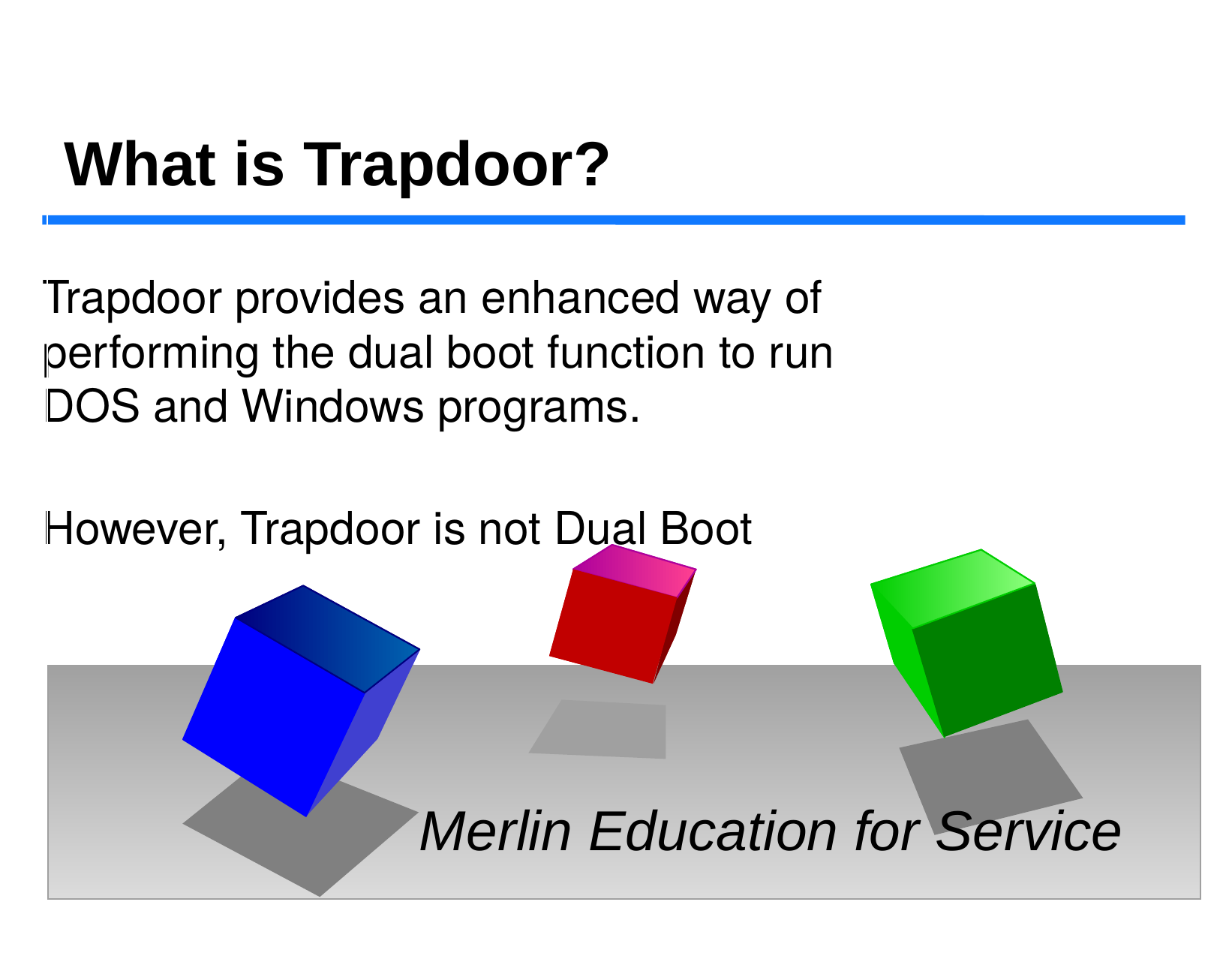

What is Trapdoor?

Trapdoor provides an enhanced way of performing the dual boot function to run DOS and Windows programs.

However, Trapdoor is not Dual Boot

Merlin Education for Service